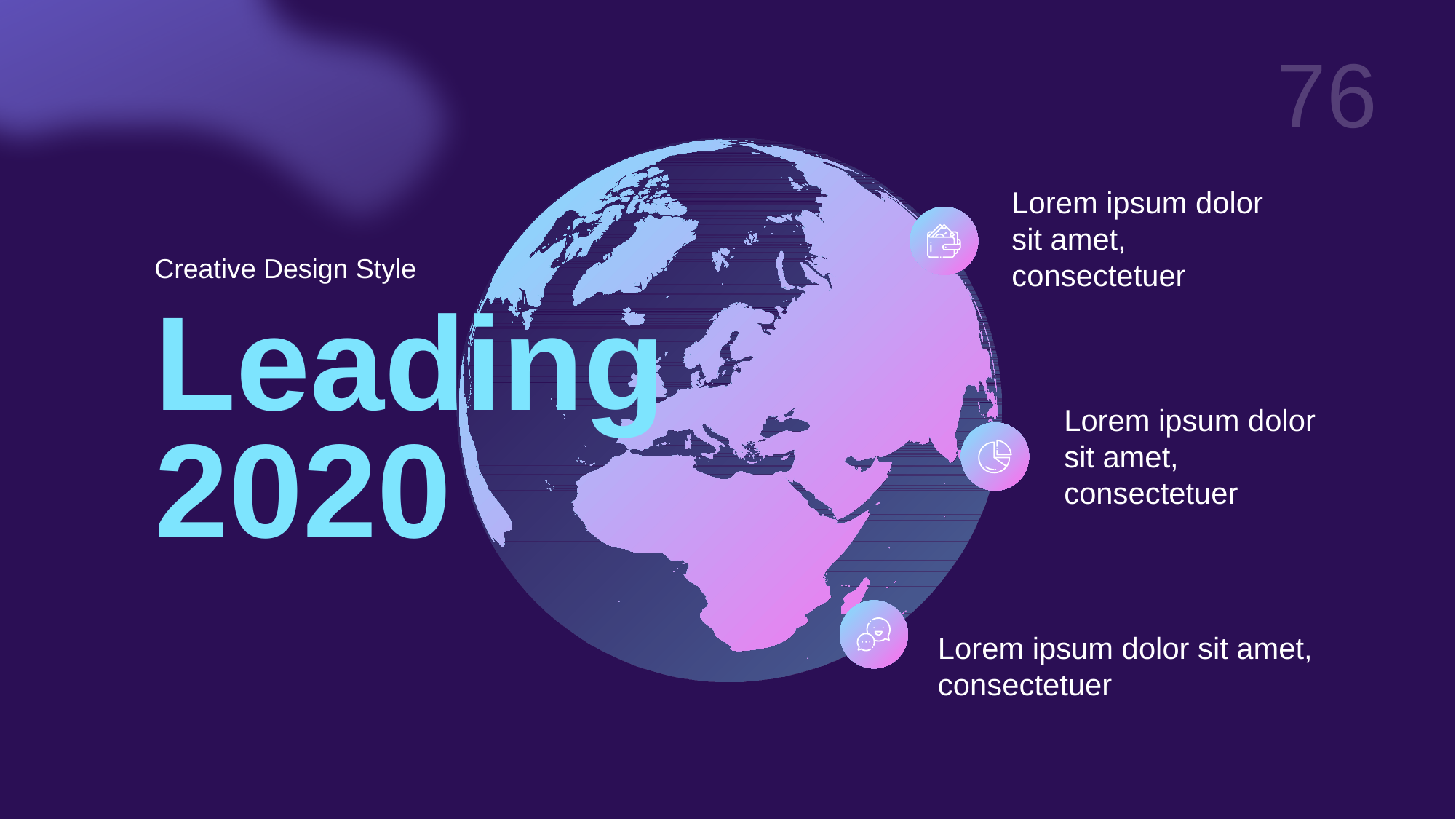

Lorem ipsum dolor sit amet, consectetuer

Creative Design Style
Leading 2020
Lorem ipsum dolor sit amet, consectetuer

Lorem ipsum dolor sit amet, consectetuer